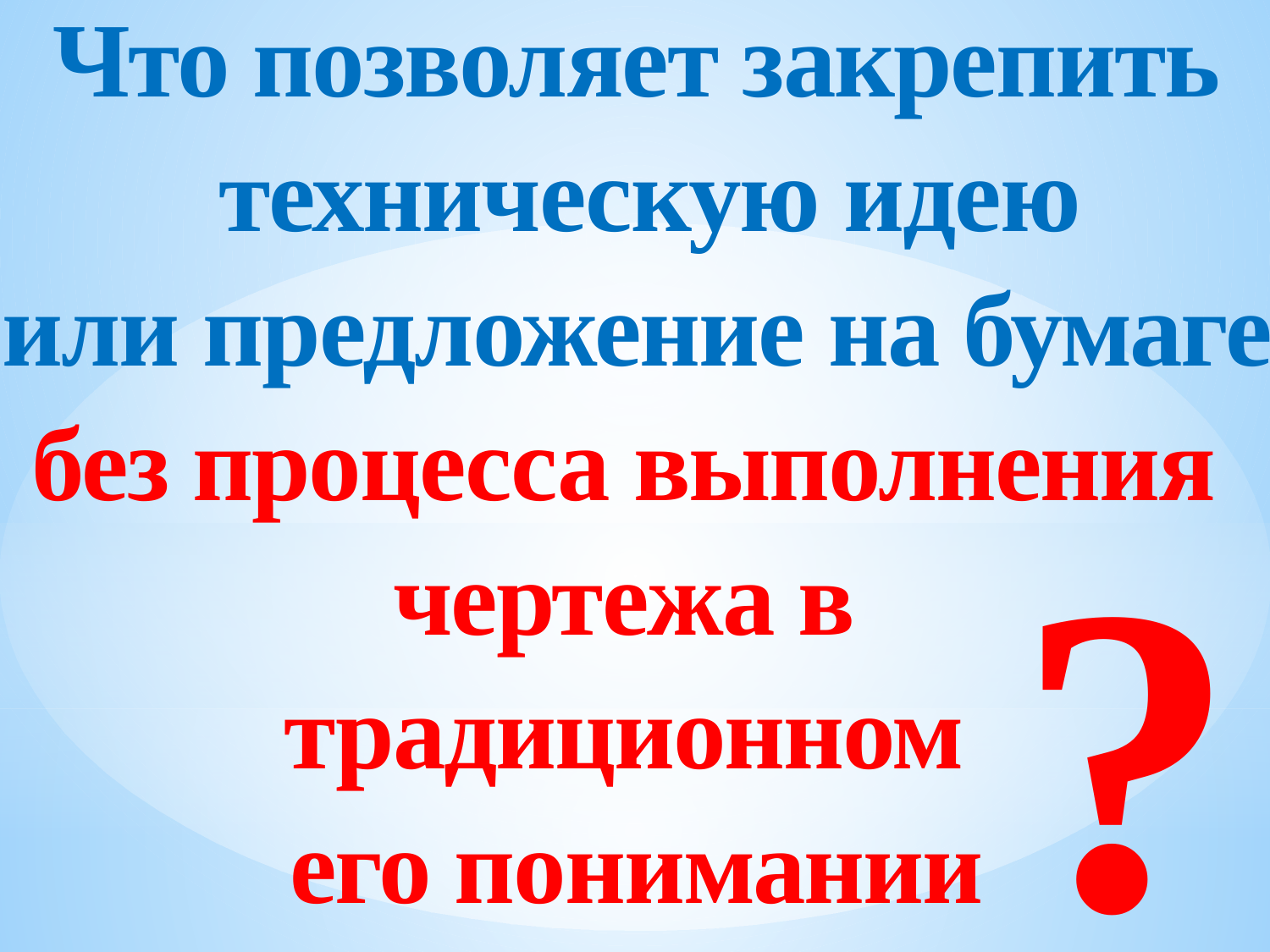

Что позволяет закрепить
 техническую идею
 или предложение на бумаге
без процесса выполнения
чертежа в
традиционном
его понимании
?